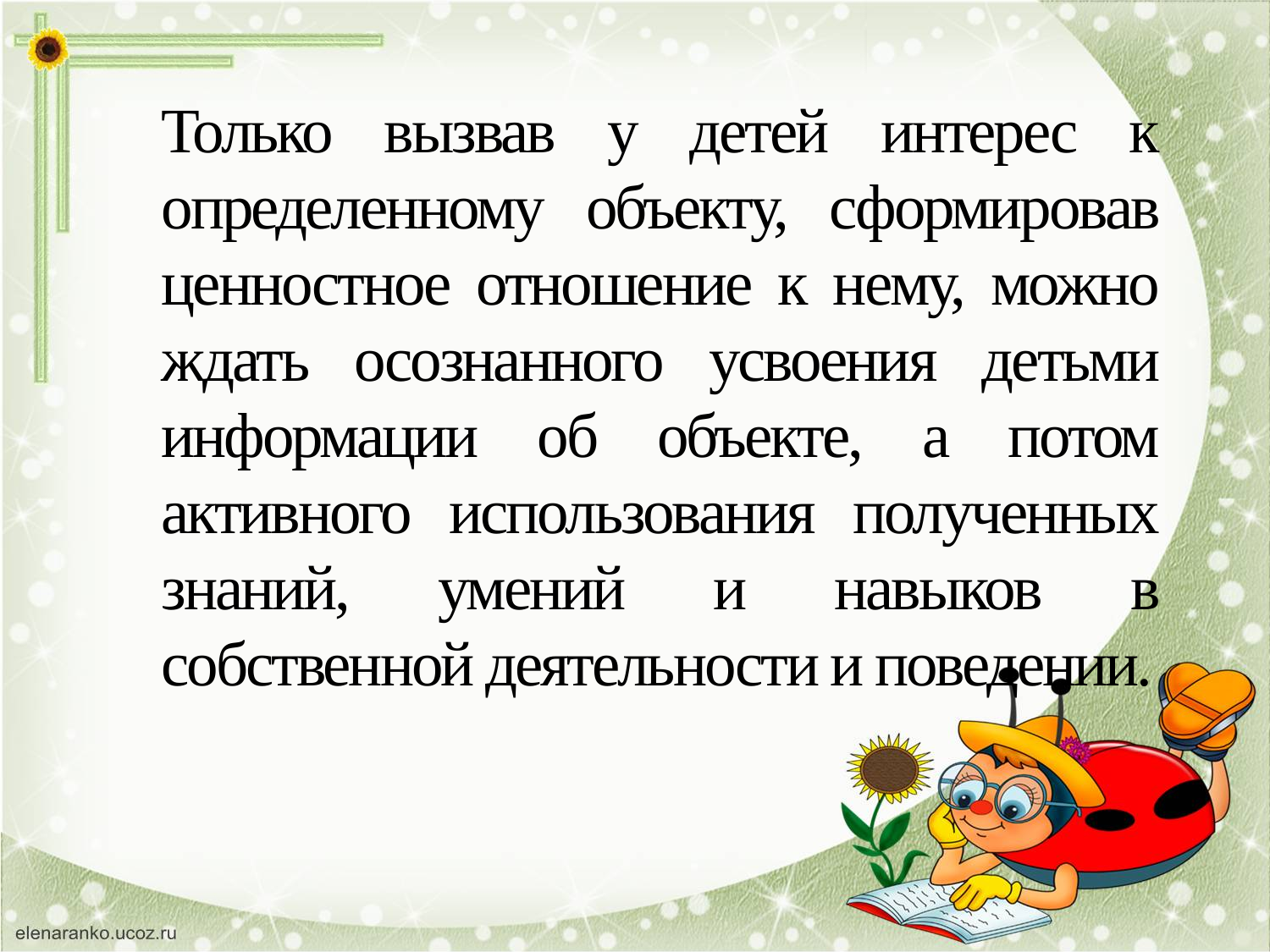

Только вызвав у детей интерес к определенному объекту, сформировав ценностное отношение к нему, можно ждать осознанного усвоения детьми информации об объекте, а потом активного использования полученных знаний, умений и навыков в собственной деятельности и поведении.